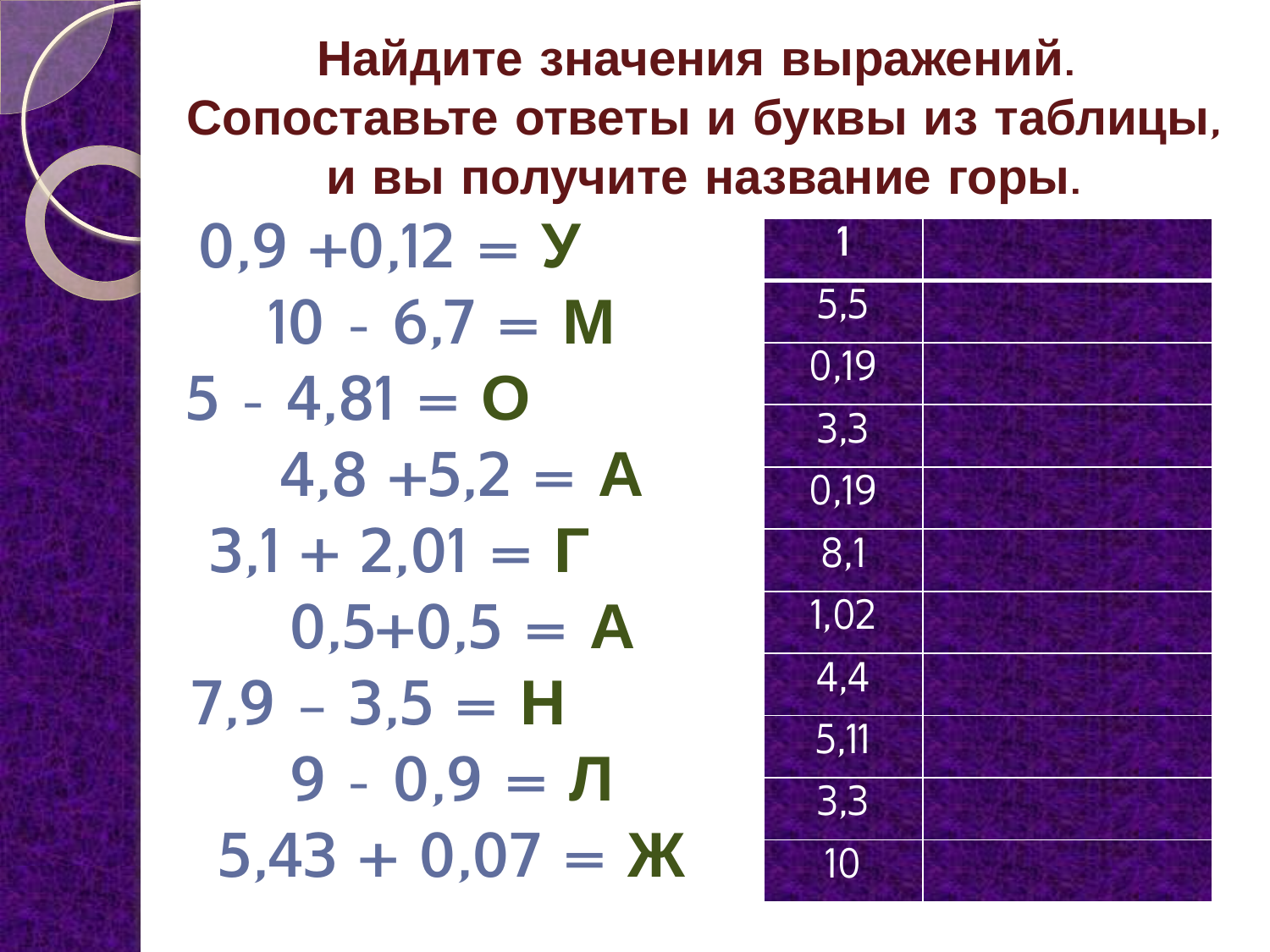

Найдите значения выражений.
Сопоставьте ответы и буквы из таблицы,
и вы получите название горы.
#
0,9 +0,12 = У
10 - 6,7 = М
5 - 4,81 = О
  4,8 +5,2 = А
3,1 + 2,01 = Г
  0,5+0,5 = А
7,9 – 3,5 = Н
 9 - 0,9 = Л
 5,43 + 0,07 = Ж
| 1 |  |
| --- | --- |
| 5,5 |  |
| 0,19 |  |
| 3,3 |  |
| 0,19 |  |
| 8,1 |  |
| 1,02 |  |
| 4,4 |  |
| 5,11 |  |
| 3,3 |  |
| 10 |  |